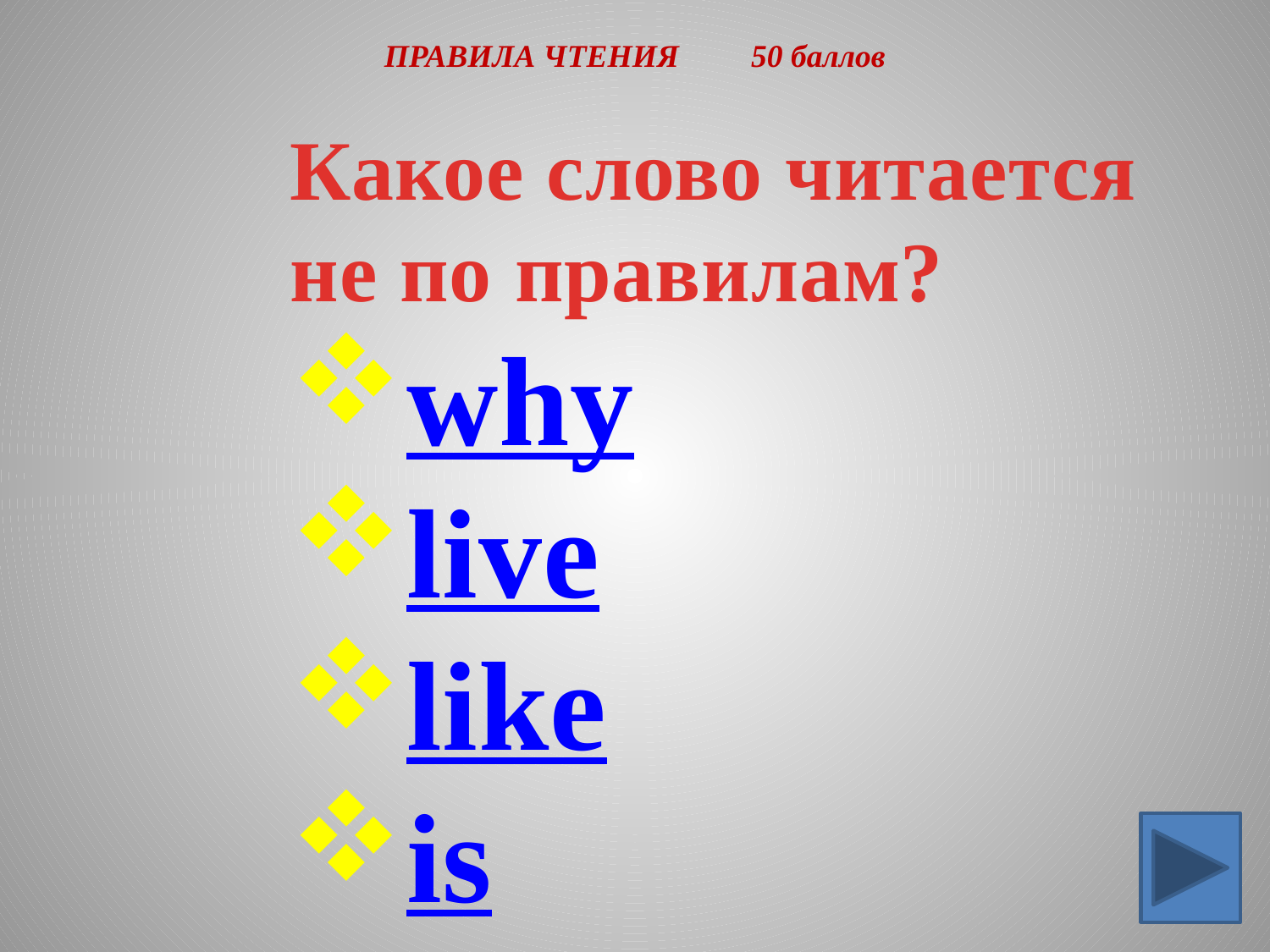

# ПРАВИЛА ЧТЕНИЯ         50 баллов
Какое слово читается не по правилам?
why
live
like
is